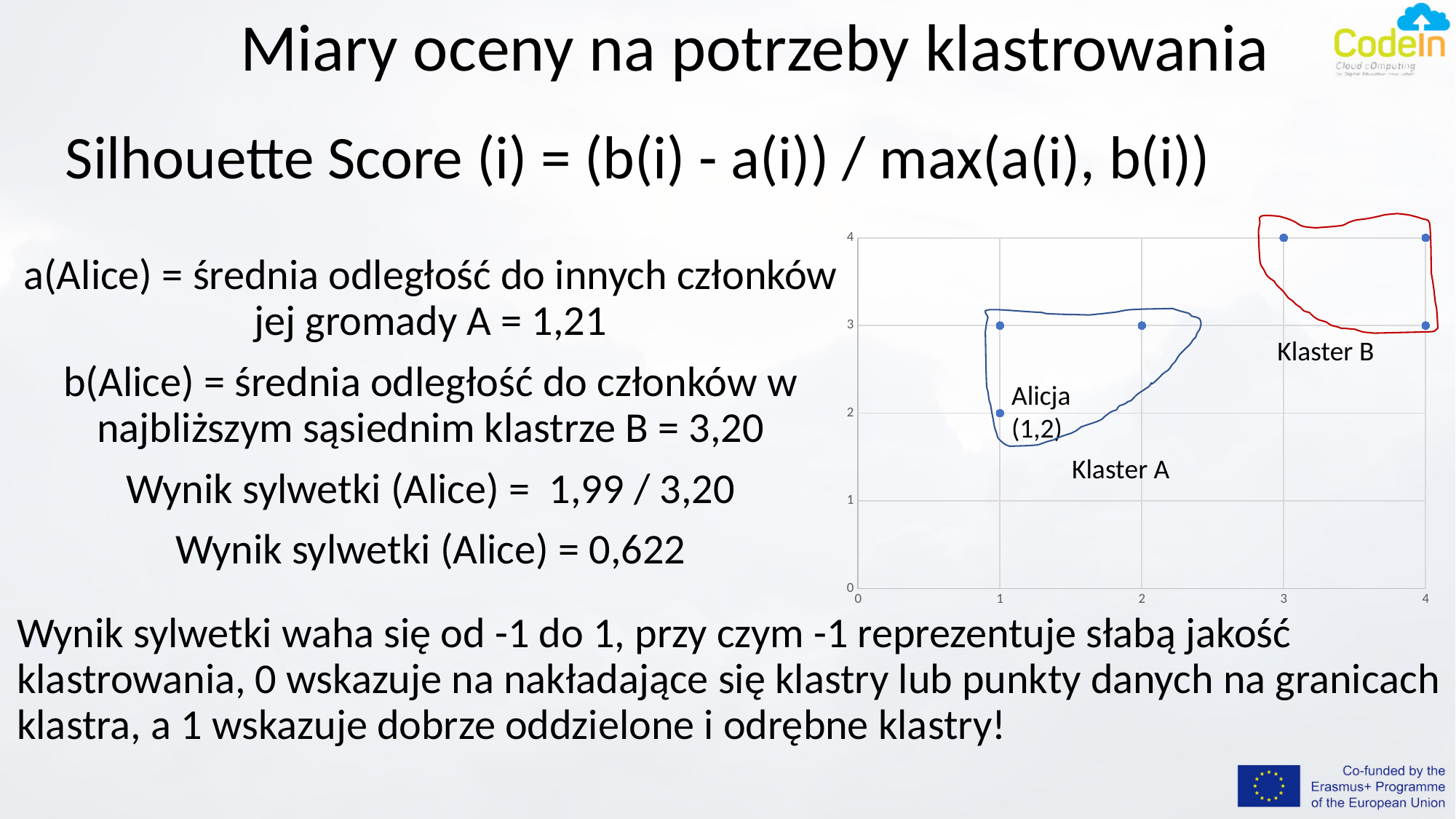

# Miary oceny na potrzeby klastrowania
Silhouette Score (i) = (b(i) - a(i)) / max(a(i), b(i))

### Chart

| Category | Y |
|---|---|
a(Alice) = średnia odległość do innych członków jej gromady A = 1,21
b(Alice) = średnia odległość do członków w najbliższym sąsiednim klastrze B = 3,20
Wynik sylwetki (Alice) =  1,99 / 3,20
Wynik sylwetki (Alice) = 0,622

Klaster B
Alicja (1,2)
Klaster A
Wynik sylwetki waha się od -1 do 1, przy czym -1 reprezentuje słabą jakość klastrowania, 0 wskazuje na nakładające się klastry lub punkty danych na granicach klastra, a 1 wskazuje dobrze oddzielone i odrębne klastry!